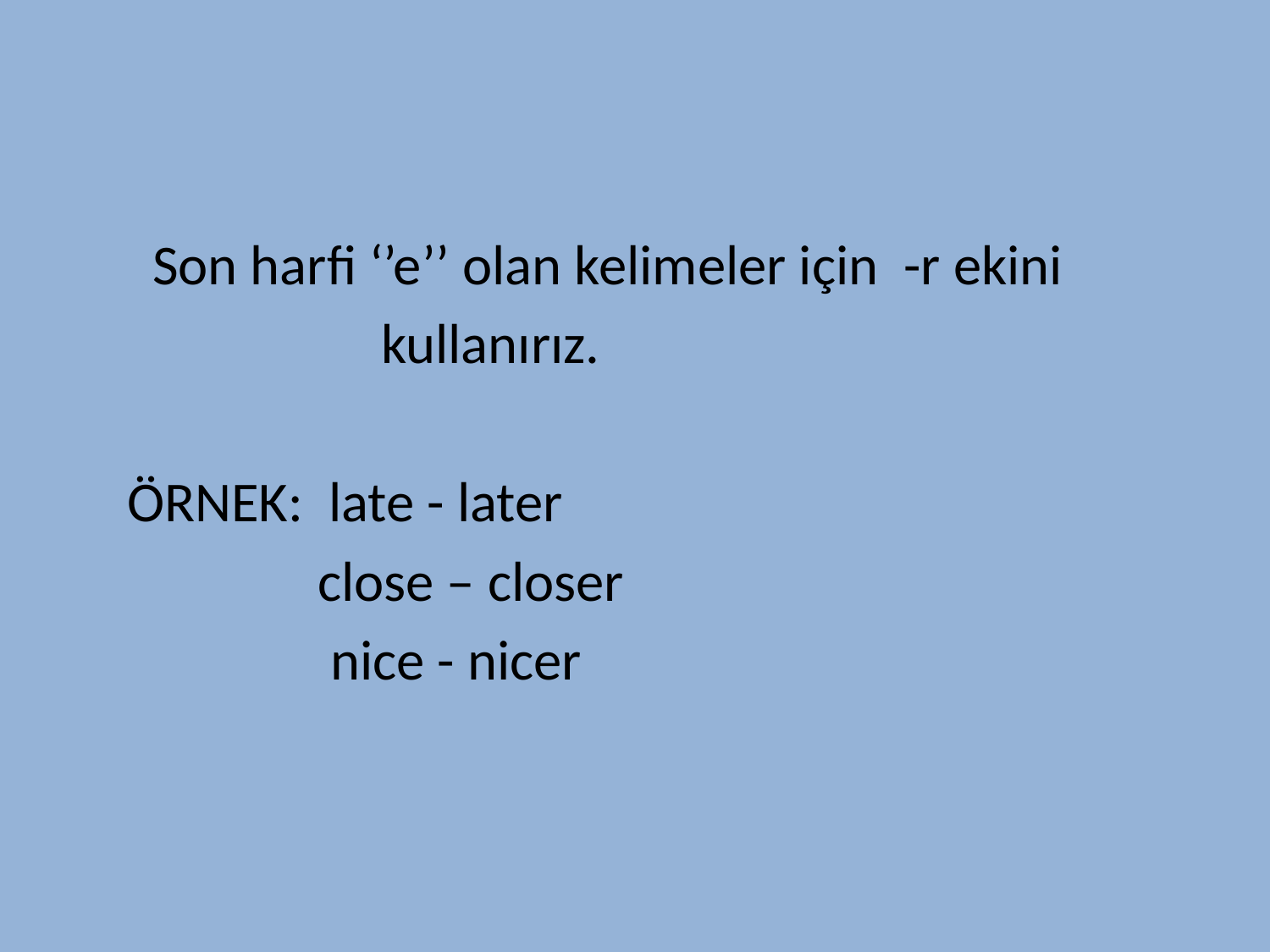

#
      Son harfi ‘’e’’ olan kelimeler için  -r ekini
                        kullanırız.

    ÖRNEK:  late - later
                   close – closer
                    nice - nicer